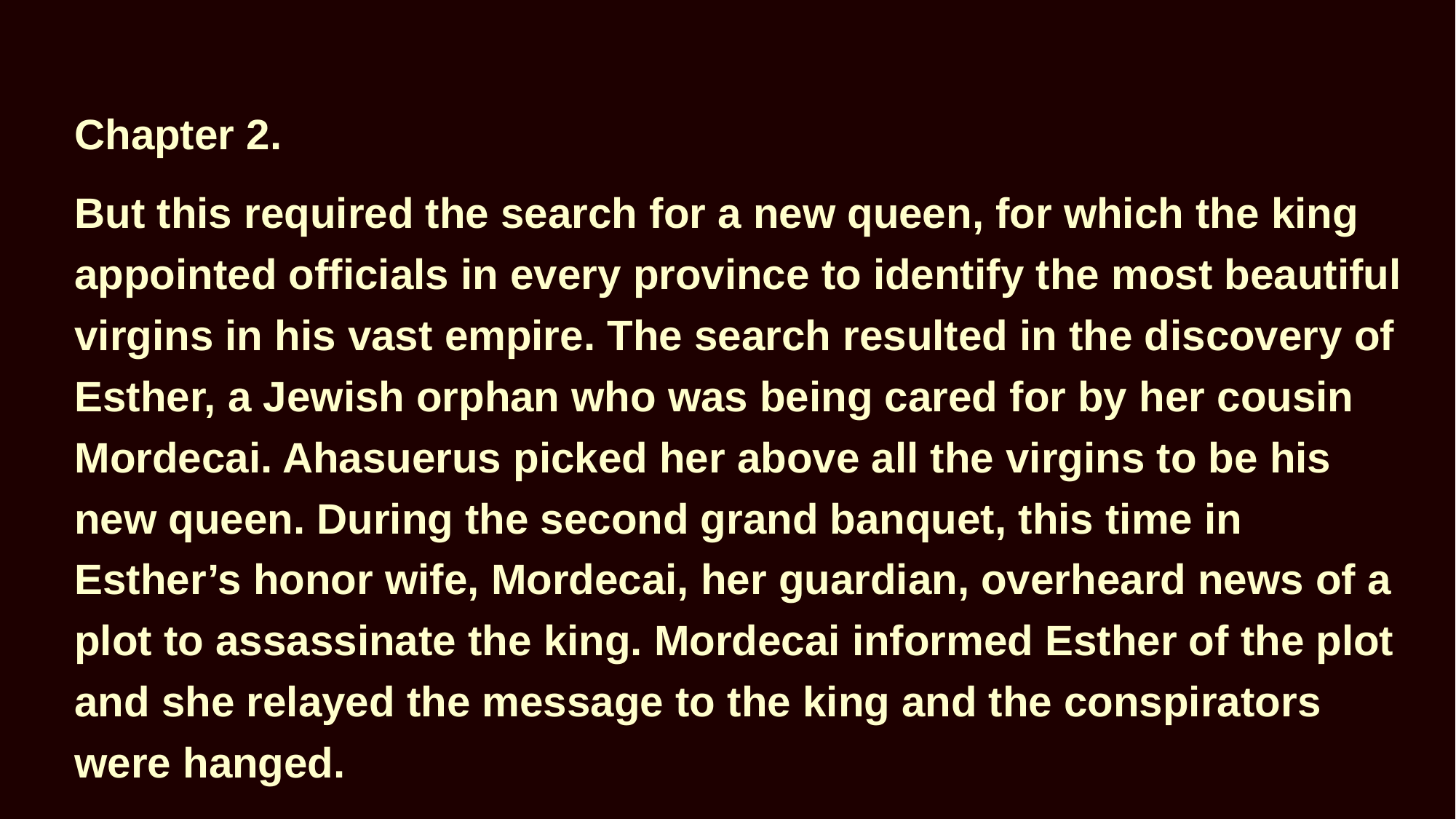

Chapter 2.
But this required the search for a new queen, for which the king appointed officials in every province to identify the most beautiful virgins in his vast empire. The search resulted in the discovery of Esther, a Jewish orphan who was being cared for by her cousin Mordecai. Ahasuerus picked her above all the virgins to be his new queen. During the second grand banquet, this time in Esther’s honor wife, Mordecai, her guardian, overheard news of a plot to assassinate the king. Mordecai informed Esther of the plot and she relayed the message to the king and the conspirators were hanged.